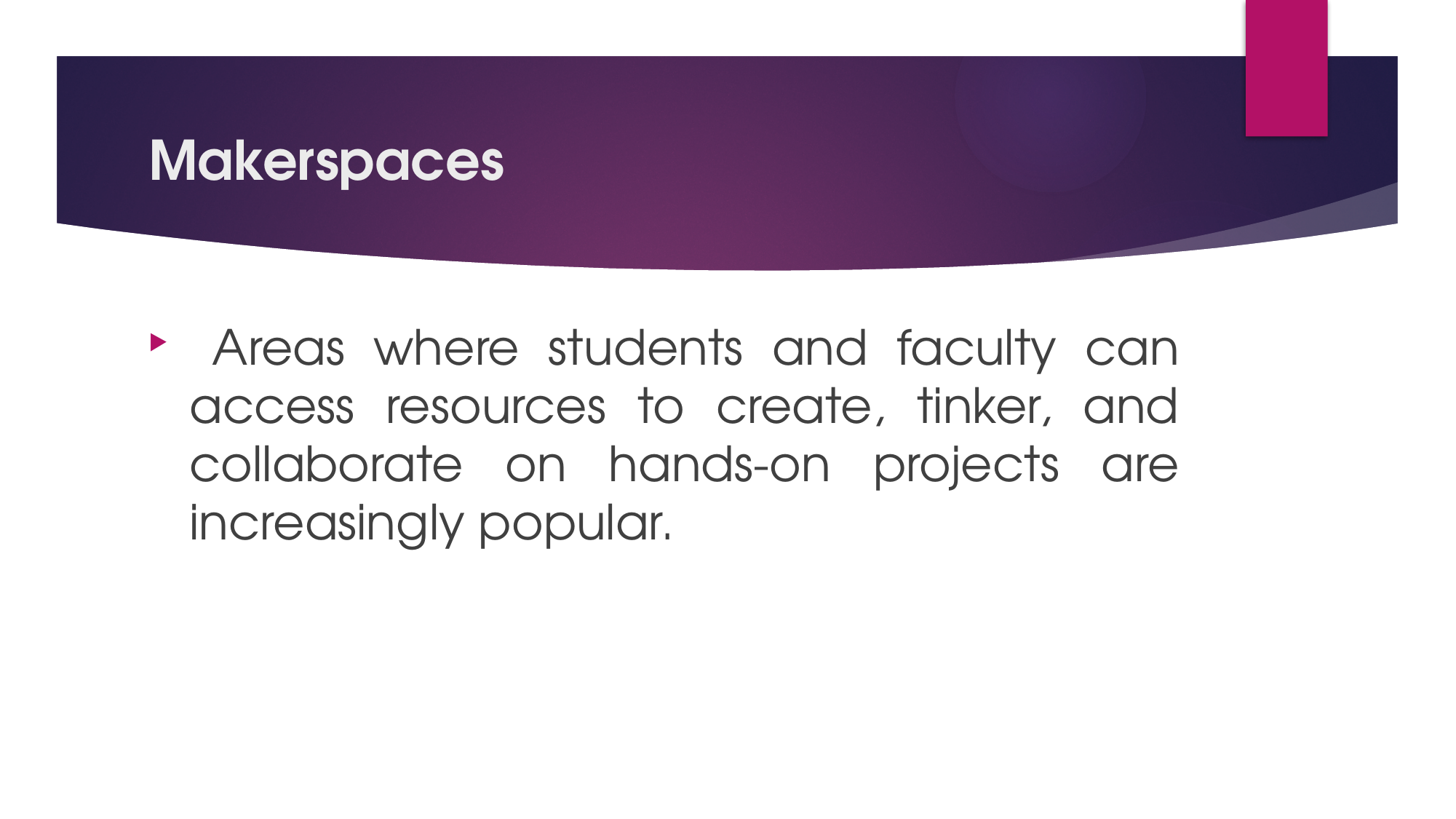

# Makerspaces
 Areas where students and faculty can access resources to create, tinker, and collaborate on hands-on projects are increasingly popular.